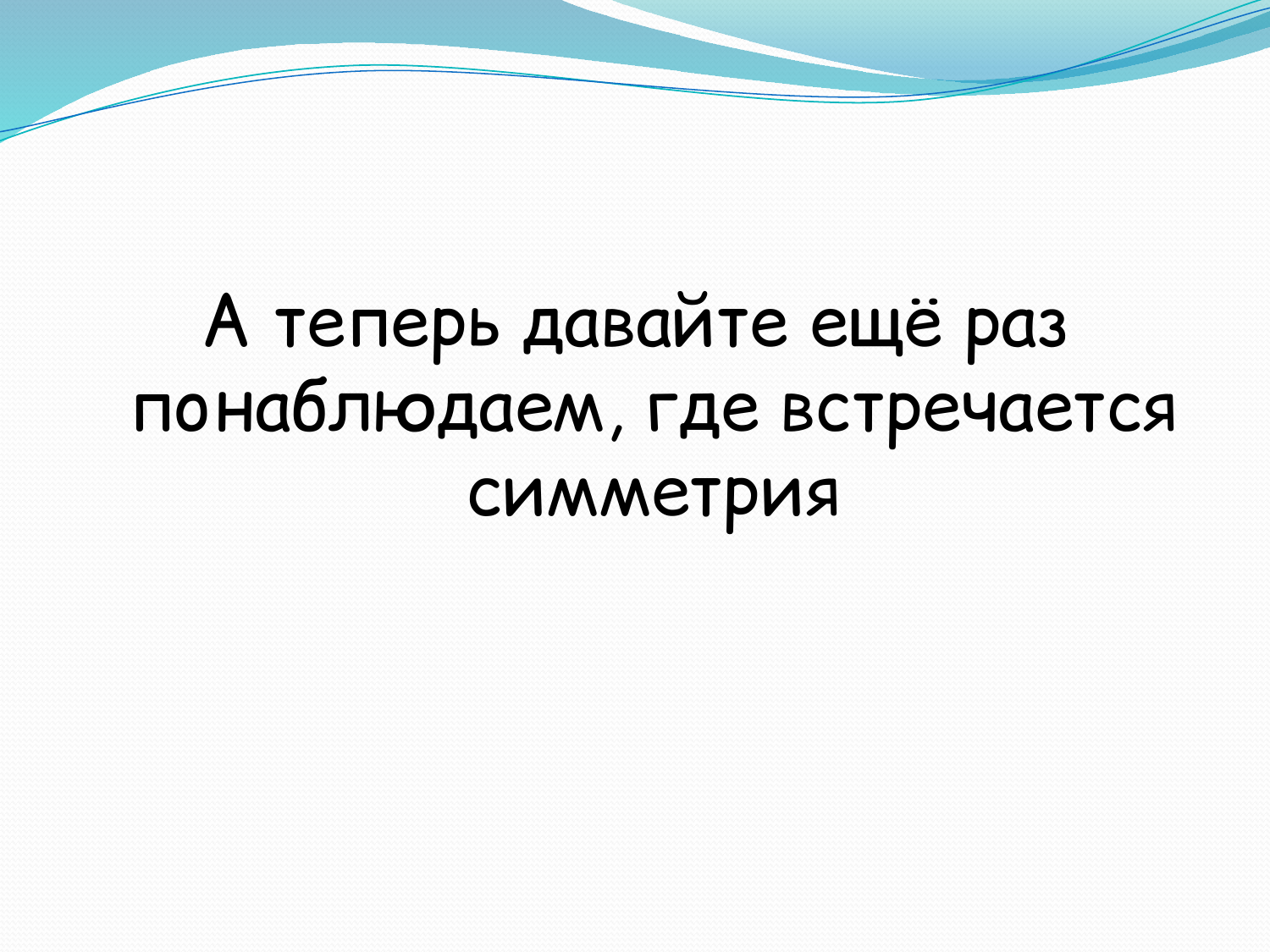

А теперь давайте ещё раз понаблюдаем, где встречается симметрия